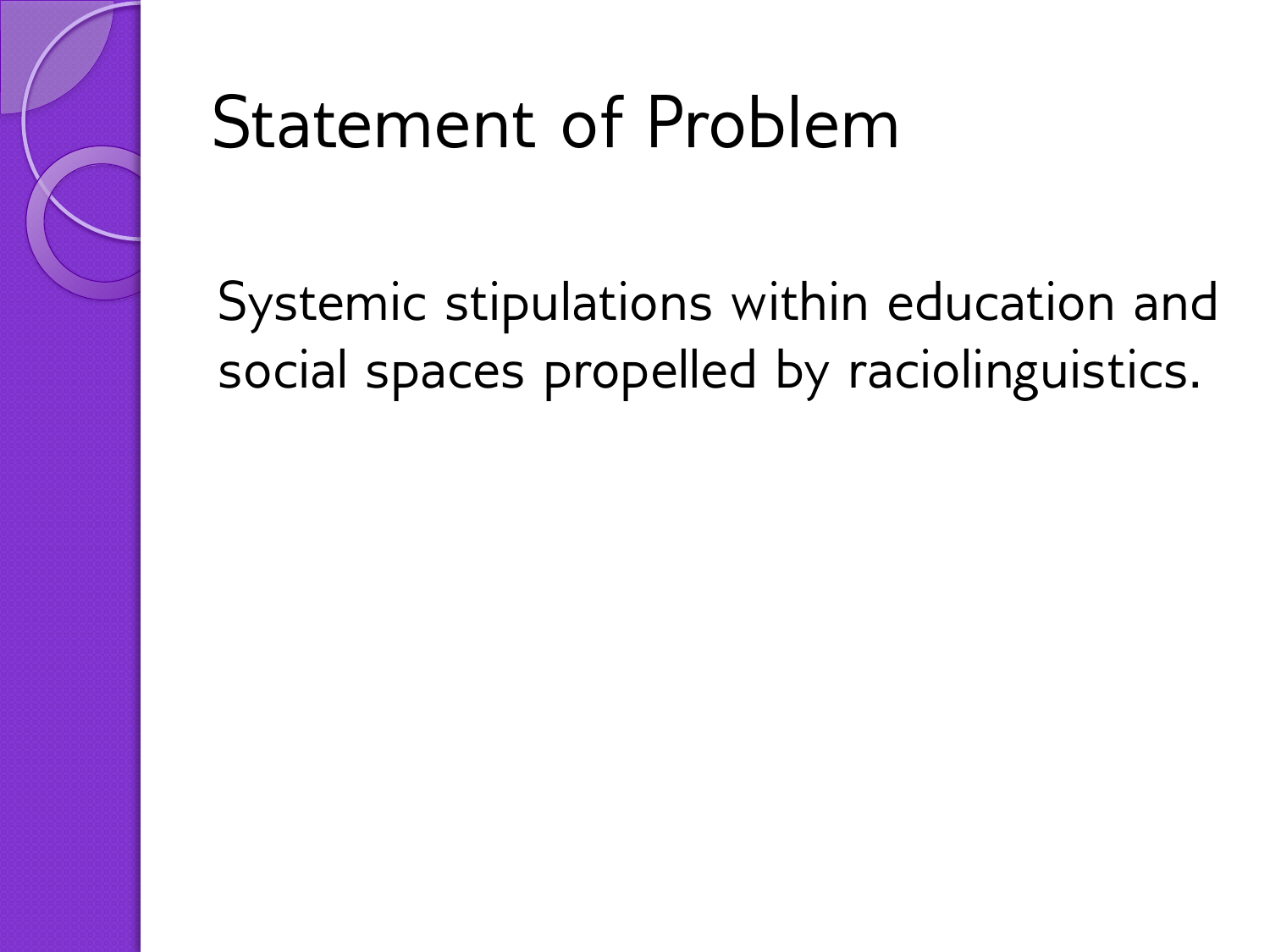

# Statement of Problem

Systemic stipulations within education and social spaces propelled by raciolinguistics.